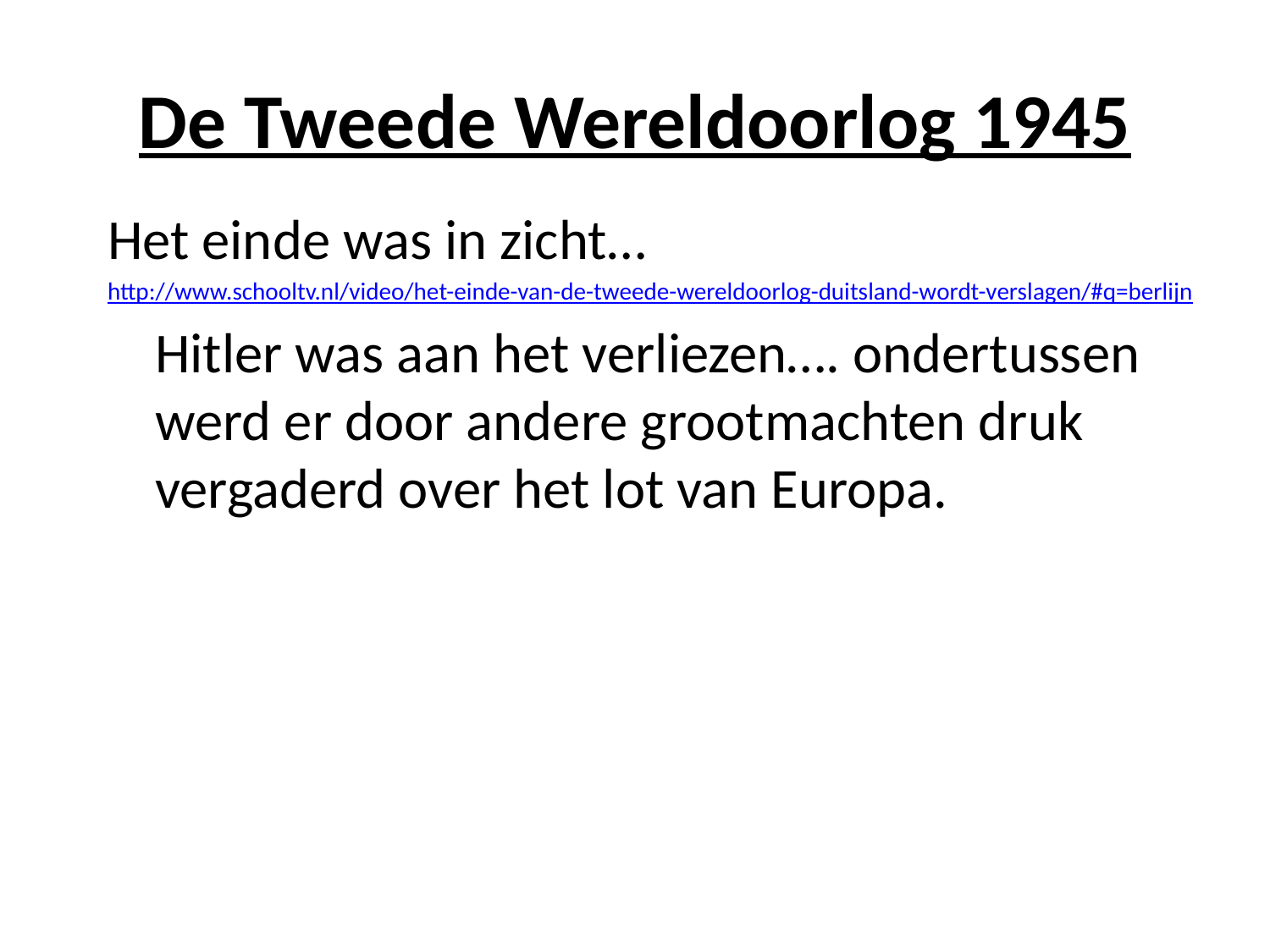

# De Tweede Wereldoorlog 1945
Het einde was in zicht…
http://www.schooltv.nl/video/het-einde-van-de-tweede-wereldoorlog-duitsland-wordt-verslagen/#q=berlijn
	Hitler was aan het verliezen…. ondertussen werd er door andere grootmachten druk vergaderd over het lot van Europa.